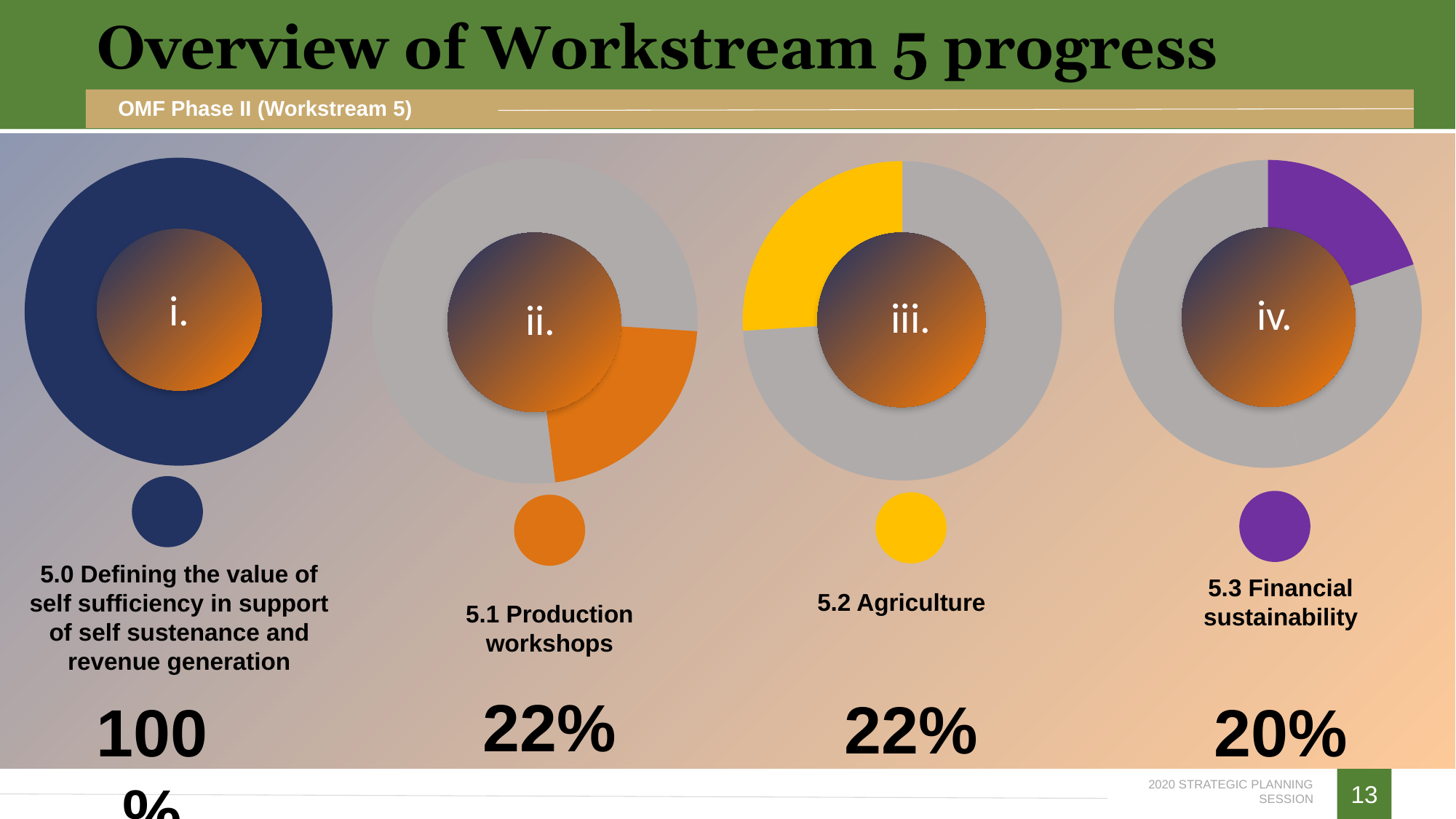

Overview of Workstream 5 progress

OMF Phase II (Workstream 5)

### Chart

| Category | Sales |
|---|---|
| 1st Qtr | 26.0 |
| 2nd Qtr | 22.0 |
| 3rd Qtr | 26.0 |
| 4th Qtr | 26.0 |

### Chart

| Category | Sales |
|---|---|
| 1st Qtr | 100.0 |
| 2nd Qtr | 0.0 |
| 3rd Qtr | 0.0 |
| 4th Qtr | 0.0 |
| 5th Qtr | 0.0 |

### Chart

| Category | Sales |
|---|---|
| 1st Qtr | 20.0 |
| 2nd Qtr | 27.0 |
| 3rd Qtr | 27.0 |
| 4th Qtr | 27.0 |

### Chart

| Category | Sales |
|---|---|
| 1st Qtr | 22.0 |
| 2nd Qtr | 26.0 |
| 3rd Qtr | 26.0 |
| 4th Qtr | 26.0 |
iv.

ii.

iii.
i.

5.0 Defining the value of self sufficiency in support of self sustenance and revenue generation
5.3 Financial sustainability
5.2 Agriculture
5.1 Production workshops
22%
22%
100%
20%